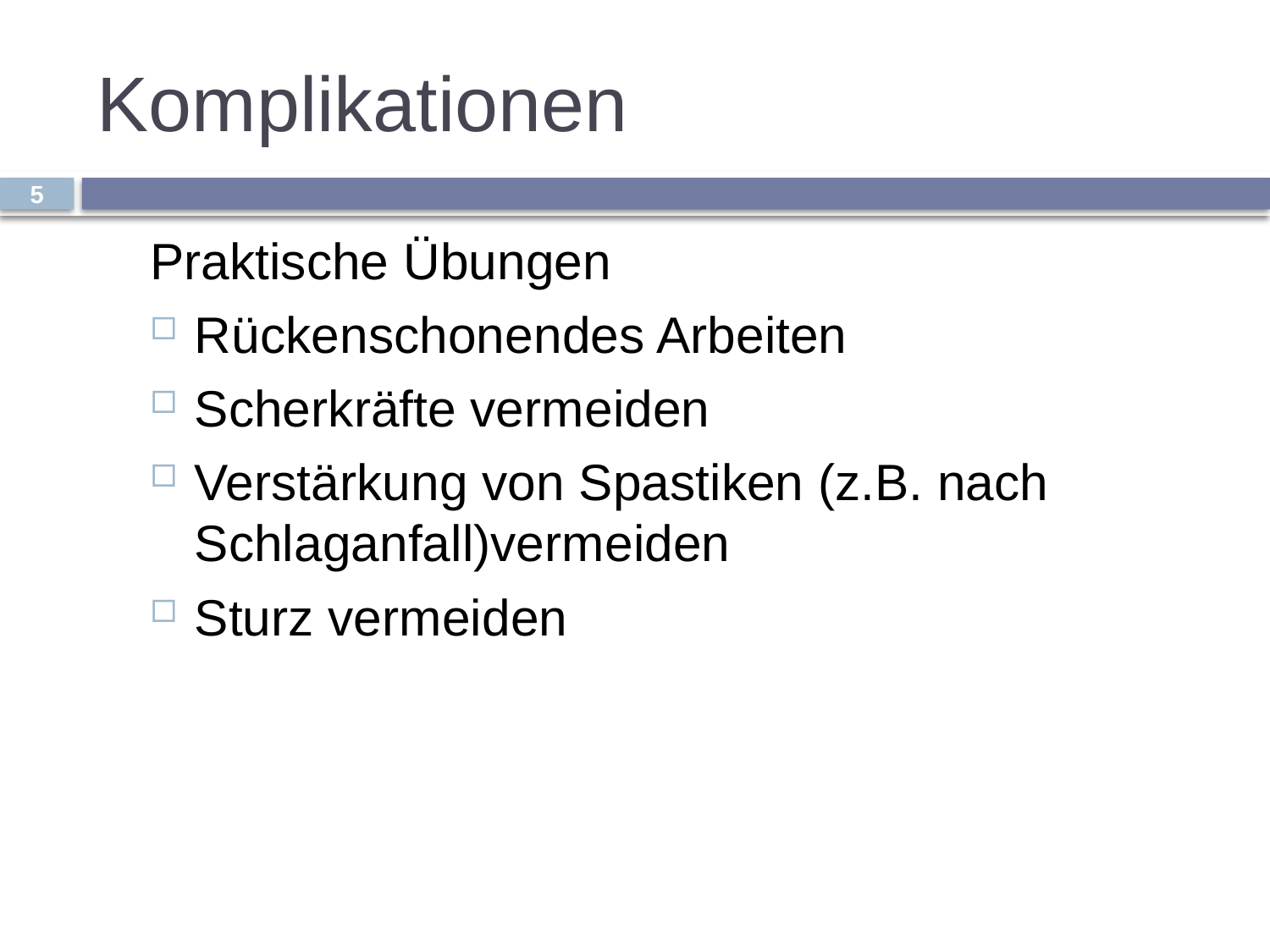

# Komplikationen
5
Praktische Übungen
Rückenschonendes Arbeiten
Scherkräfte vermeiden
Verstärkung von Spastiken (z.B. nach Schlaganfall)vermeiden
Sturz vermeiden